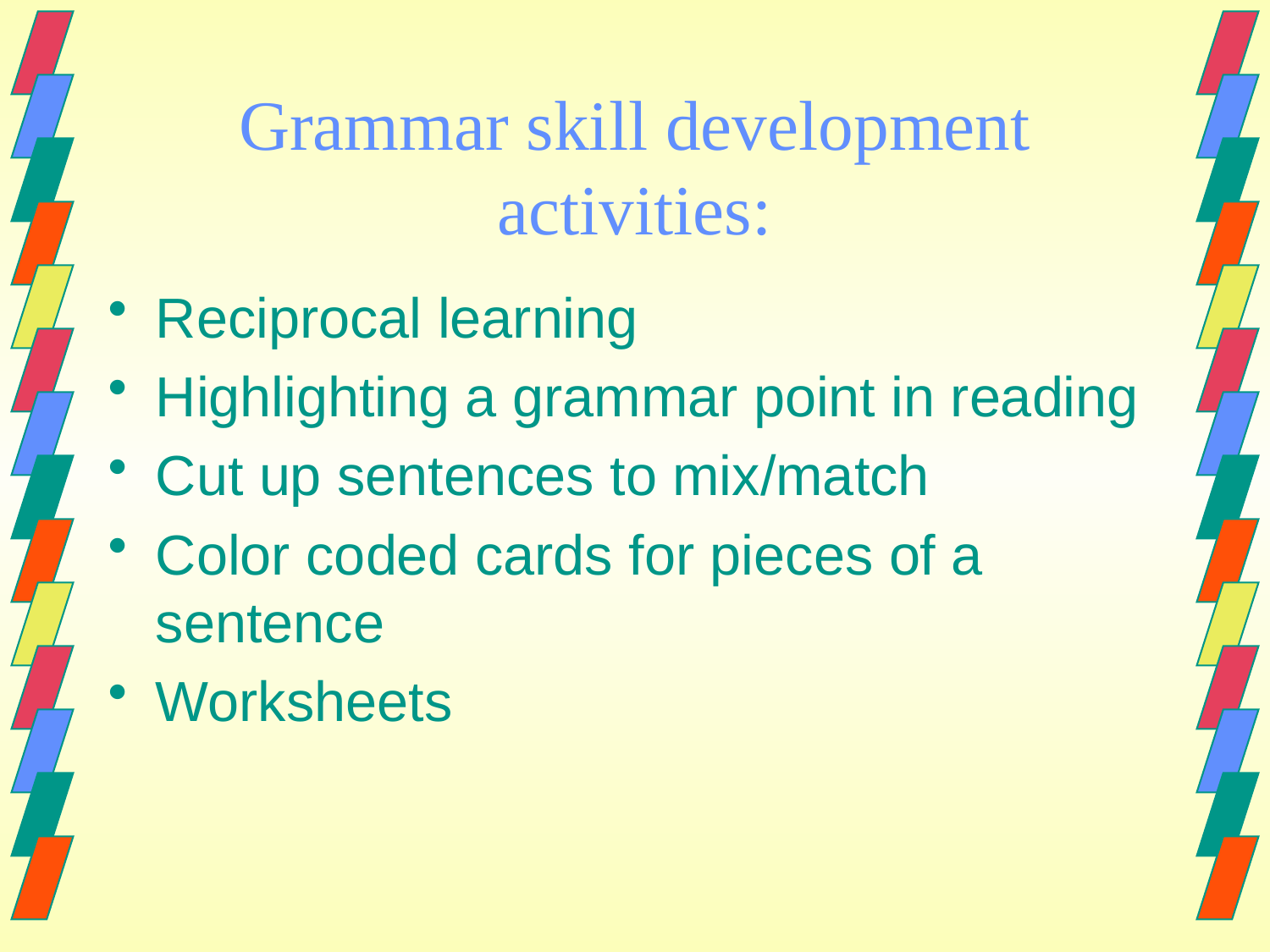

# Grammar skill development activities:
Reciprocal learning
Highlighting a grammar point in reading
Cut up sentences to mix/match
Color coded cards for pieces of a sentence
Worksheets